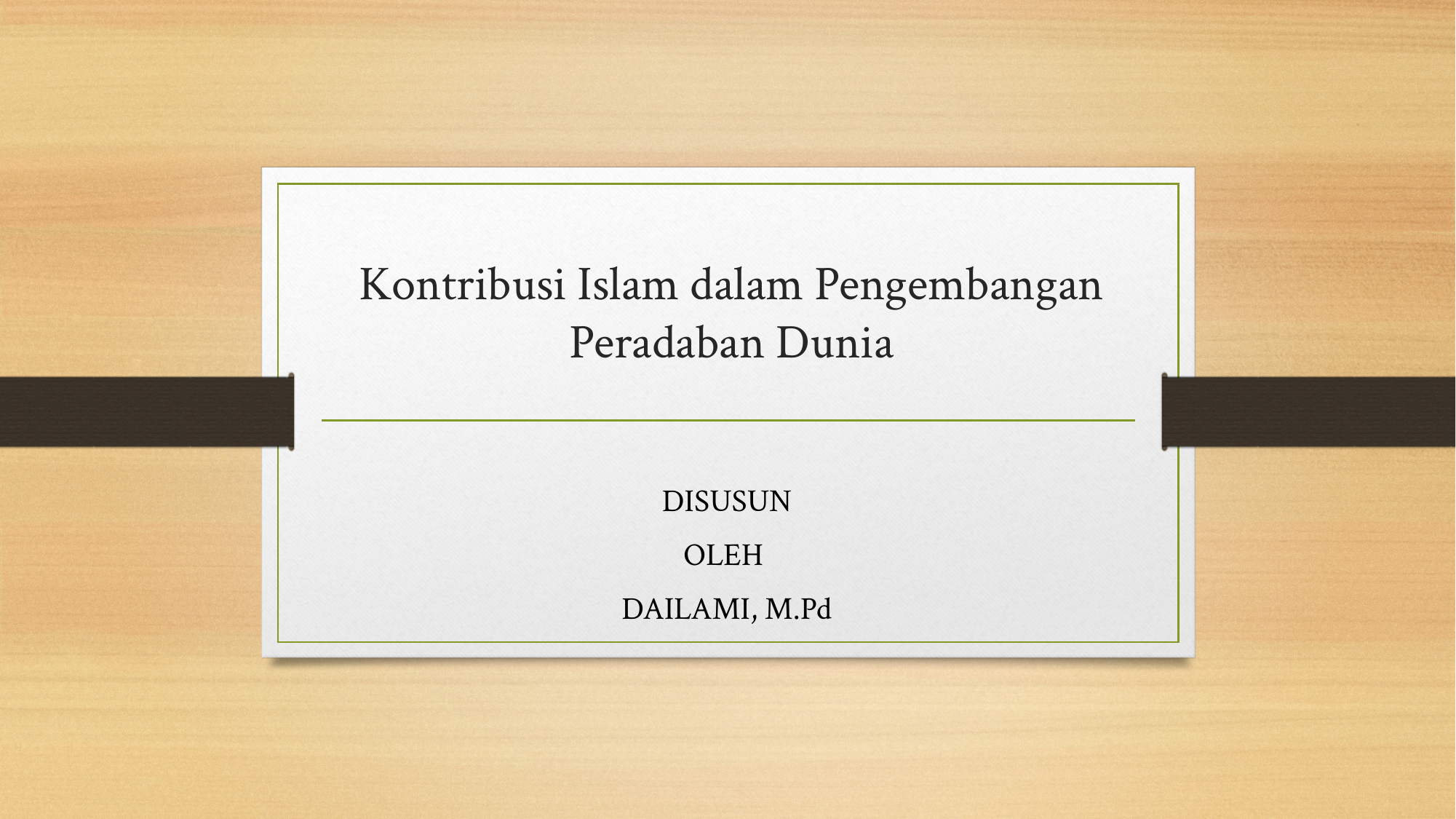

# Kontribusi Islam dalam Pengembangan Peradaban Dunia

DISUSUN
OLEH
DAILAMI, M.Pd